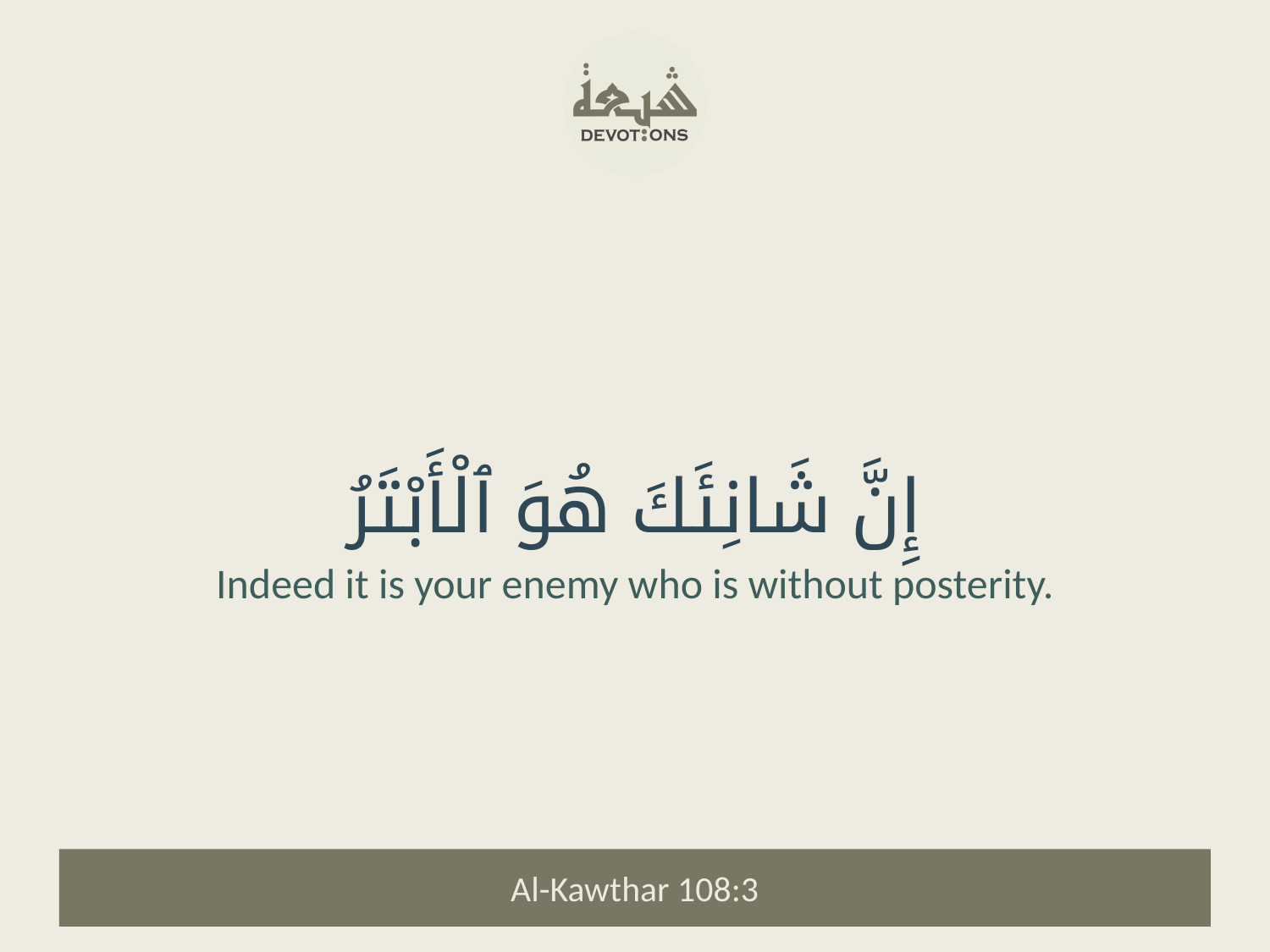

إِنَّ شَانِئَكَ هُوَ ٱلْأَبْتَرُ
Indeed it is your enemy who is without posterity.
Al-Kawthar 108:3